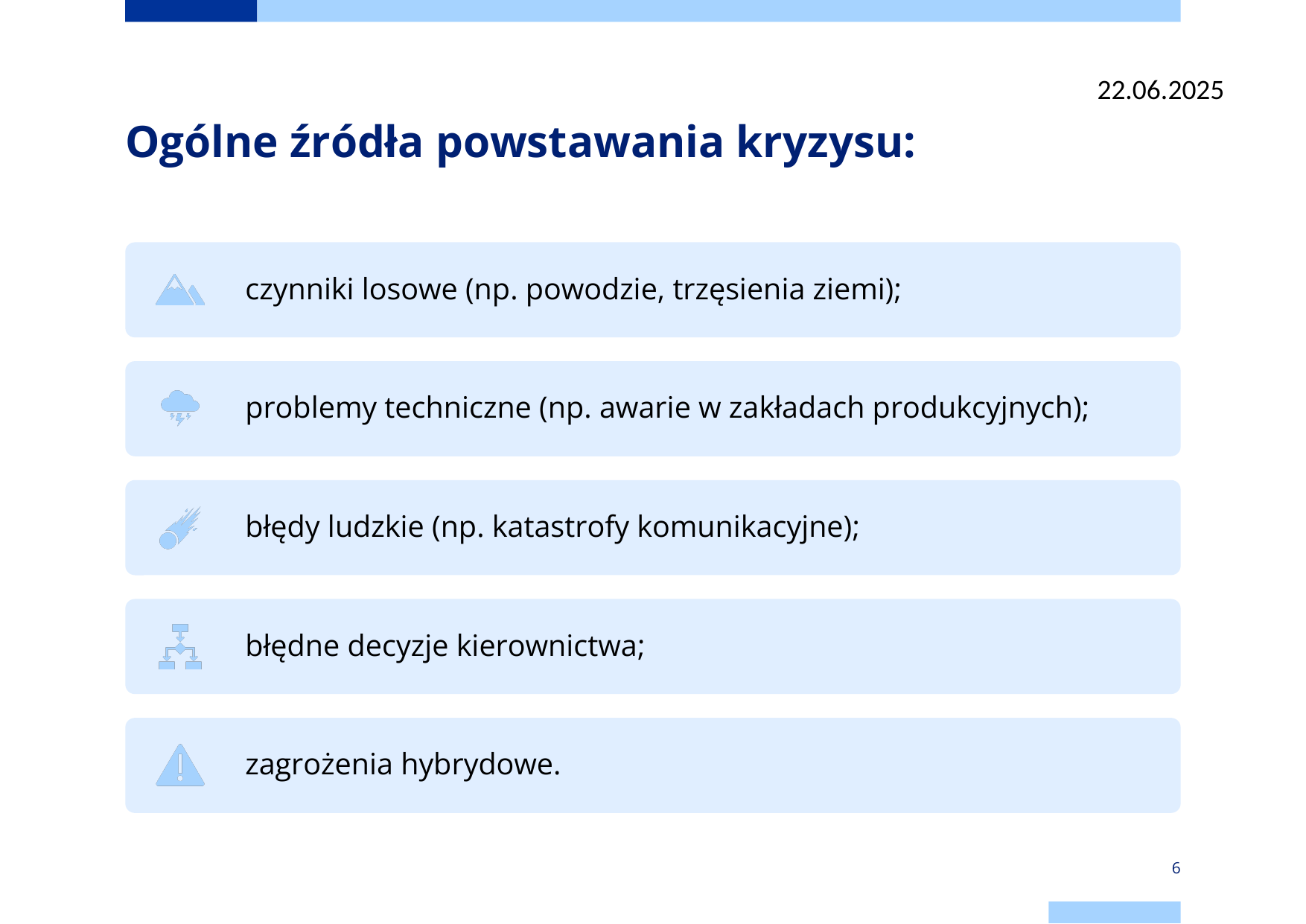

22.06.2025
# Ogólne źródła powstawania kryzysu:
czynniki losowe (np. powodzie, trzęsienia ziemi);
problemy techniczne (np. awarie w zakładach produkcyjnych);
błędy ludzkie (np. katastrofy komunikacyjne);
błędne decyzje kierownictwa;
zagrożenia hybrydowe.
6